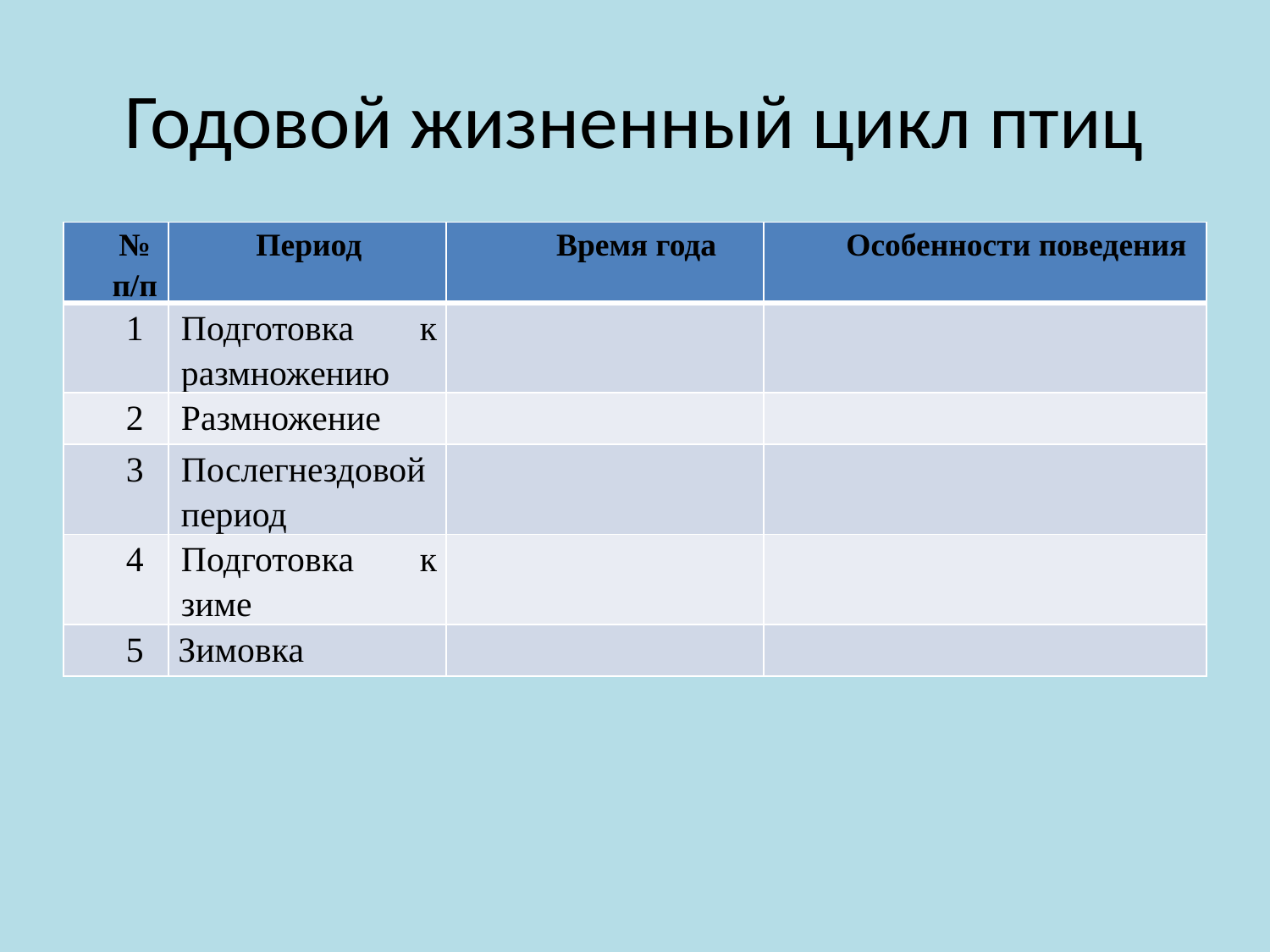

# Годовой жизненный цикл птиц
| № п/п | Период | Время года | Особенности поведения |
| --- | --- | --- | --- |
| 1 | Подготовка к размножению |  |  |
| 2 | Размножение |  |  |
| 3 | Послегнездовой период |  |  |
| 4 | Подготовка к зиме |  |  |
| 5 | Зимовка |  |  |